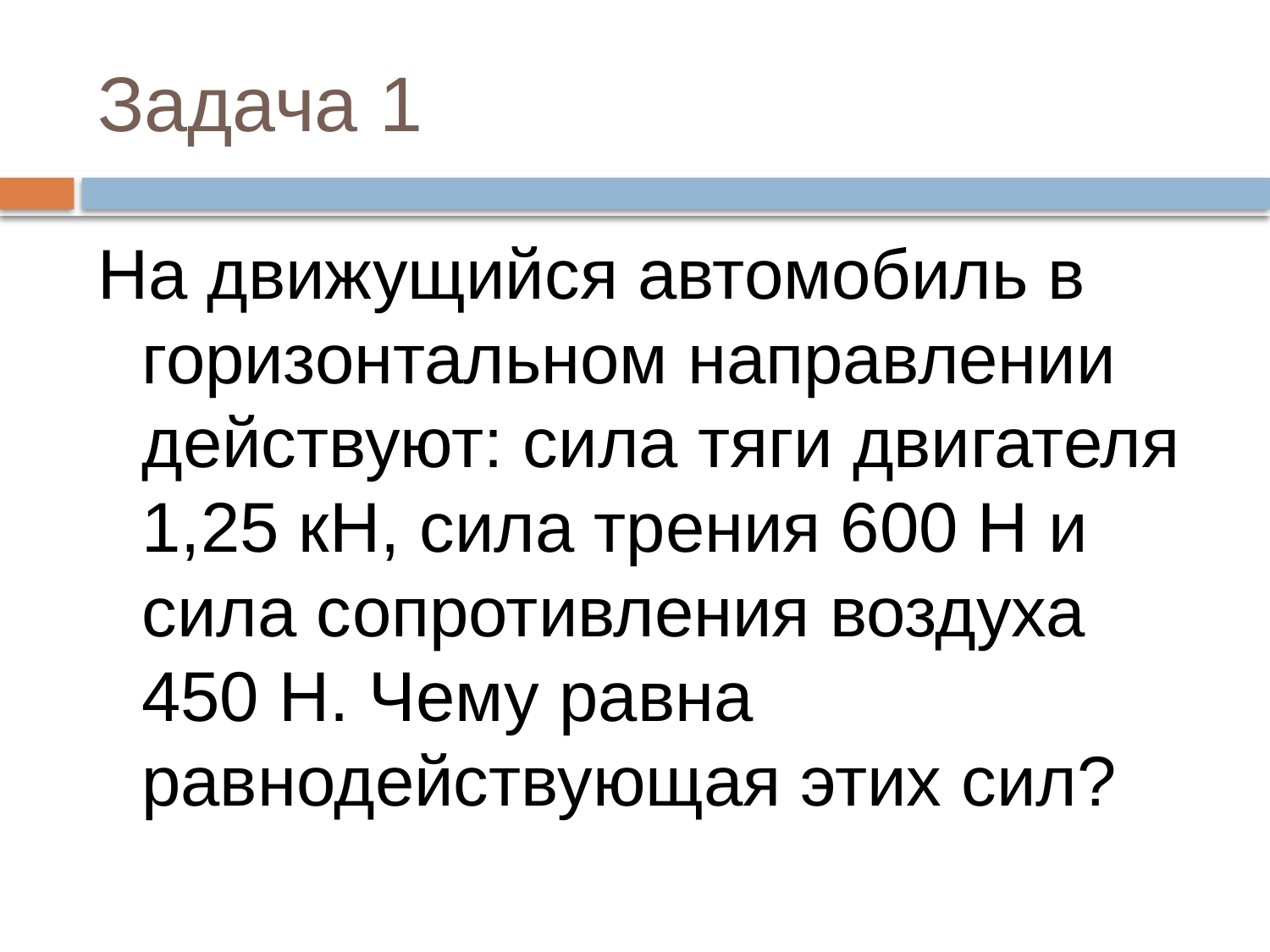

# Задача 1
На движущийся автомобиль в горизонтальном направлении действуют: сила тяги двигателя 1,25 кН, сила трения 600 Н и сила сопротивления воздуха 450 Н. Чему равна равнодействующая этих сил?